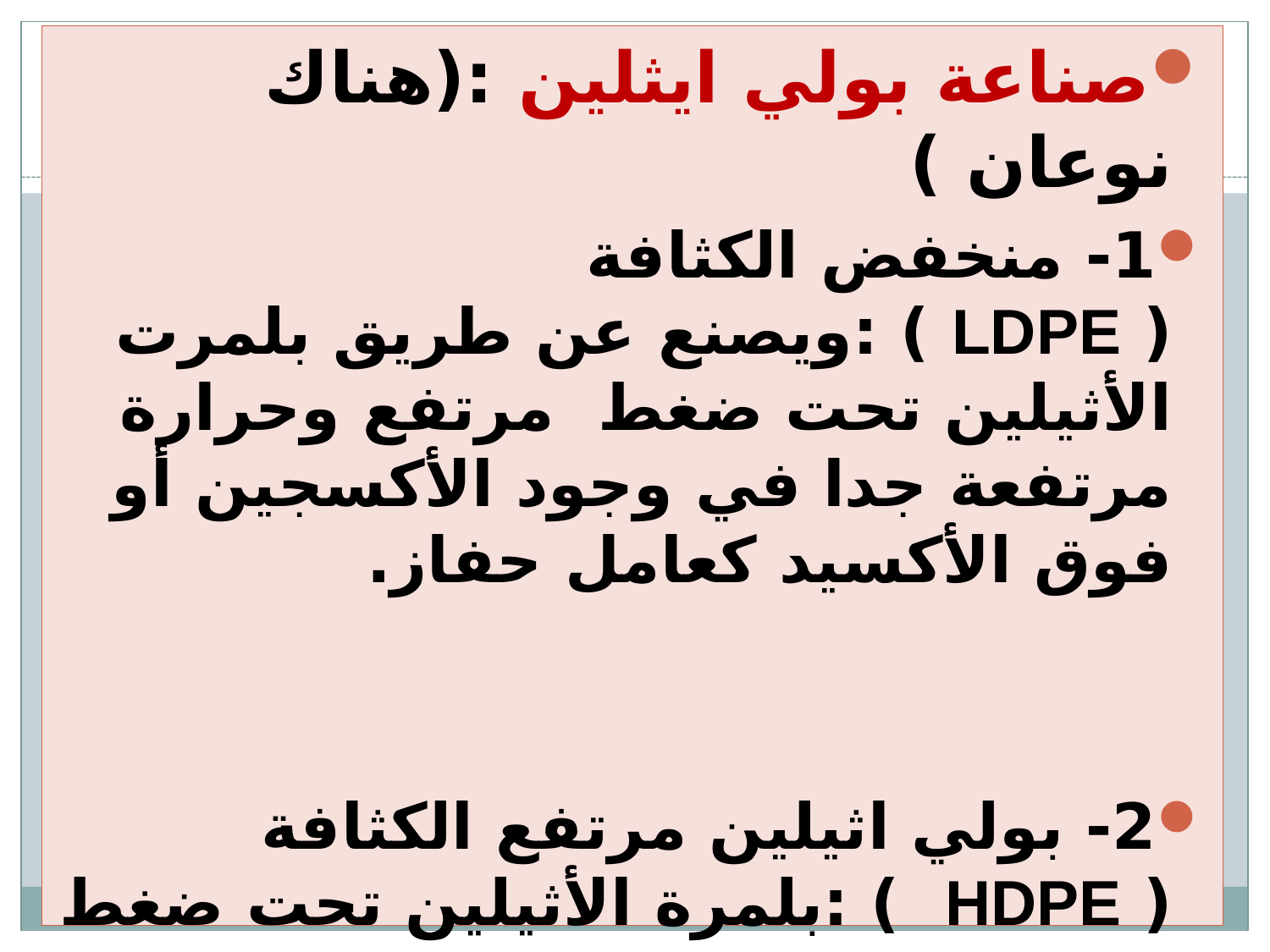

صناعة بولي ايثلين :(هناك نوعان )
1- منخفض الكثافة ( LDPE ) :ويصنع عن طريق بلمرت الأثيلين تحت ضغط  مرتفع وحرارة مرتفعة جدا في وجود الأكسجين أو فوق الأكسيد كعامل حفاز.

2- بولي اثيلين مرتفع الكثافة ( HDPE  ) :بلمرة الأثيلين تحت ضغط وحرارة منخفضة في وجود عامل مساعد من مركبات الألمنيوم أو التيتانيوم .
#